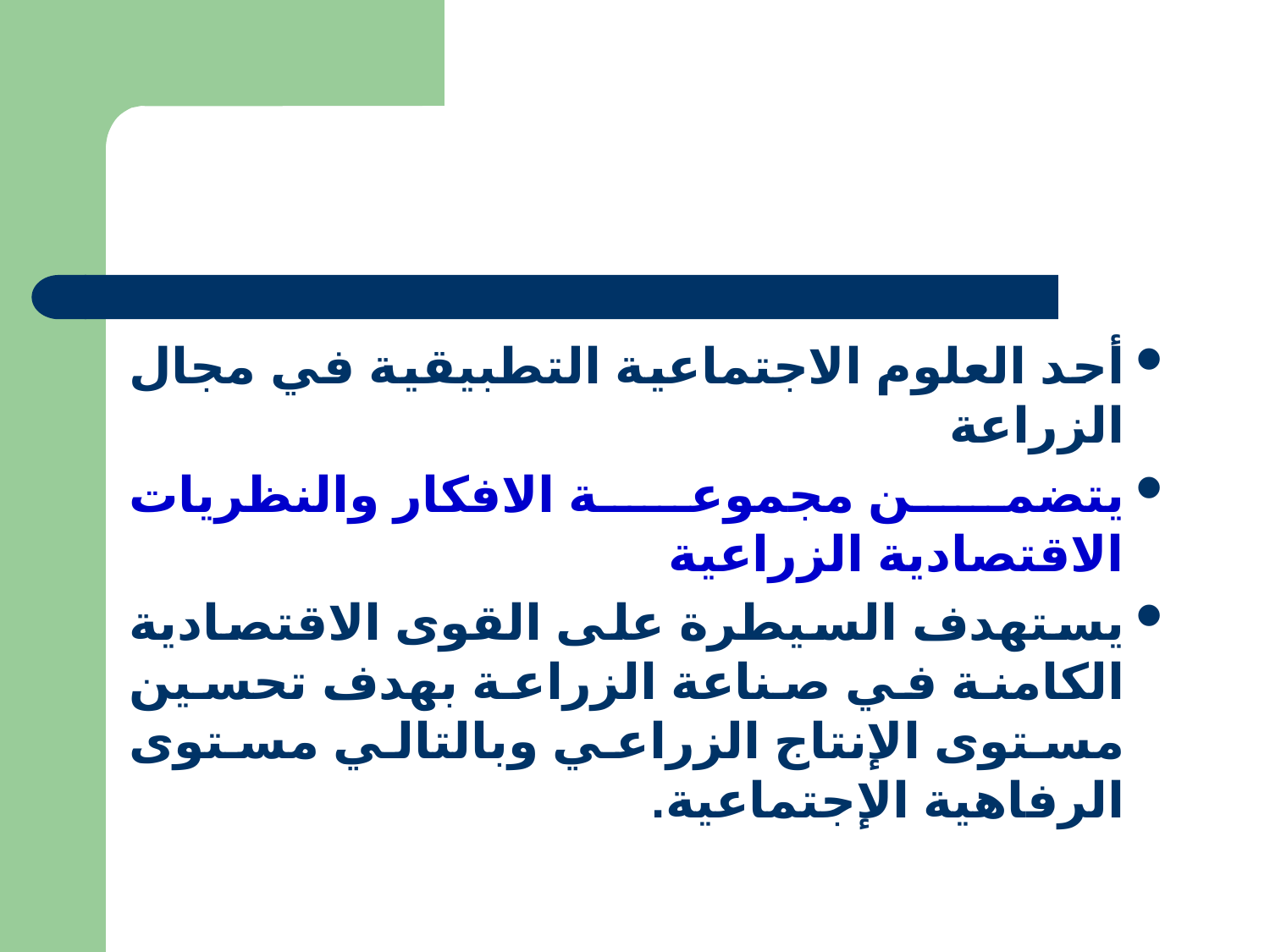

أحد العلوم الاجتماعية التطبيقية في مجال الزراعة
يتضمن مجموعة الافكار والنظريات الاقتصادية الزراعية
يستهدف السيطرة على القوى الاقتصادية الكامنة في صناعة الزراعة بهدف تحسين مستوى الإنتاج الزراعي وبالتالي مستوى الرفاهية الإجتماعية.